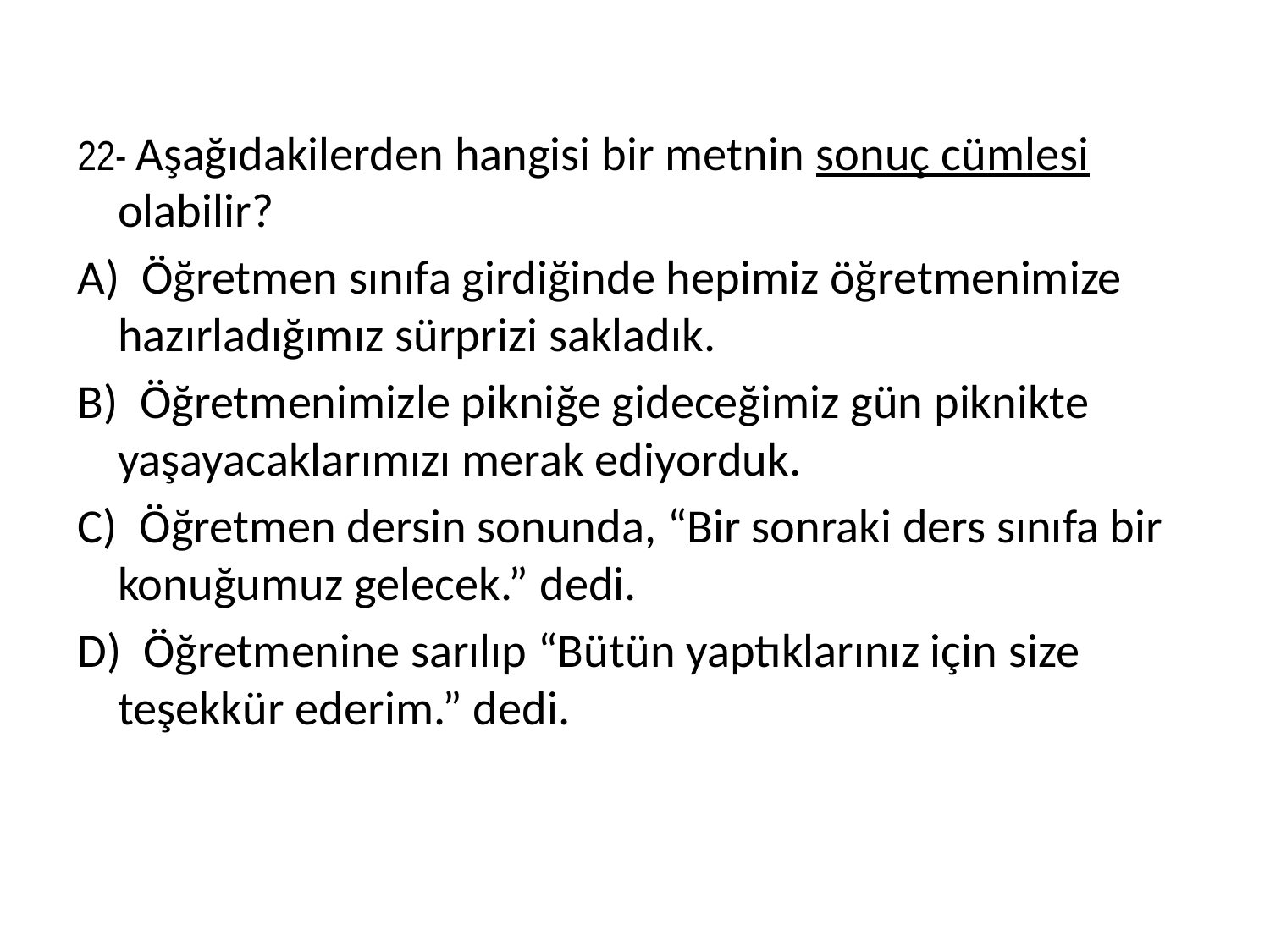

22- Aşağıdakilerden hangisi bir metnin sonuç cümlesi olabilir?
A)  Öğretmen sınıfa girdiğinde hepimiz öğretmenimize hazırladığımız sürprizi sakladık.
B)  Öğretmenimizle pikniğe gideceğimiz gün piknikte yaşayacaklarımızı merak ediyorduk.
C)  Öğretmen dersin sonunda, “Bir sonraki ders sınıfa bir konuğumuz gelecek.” dedi.
D)  Öğretmenine sarılıp “Bütün yaptıklarınız için size teşekkür ederim.” dedi.